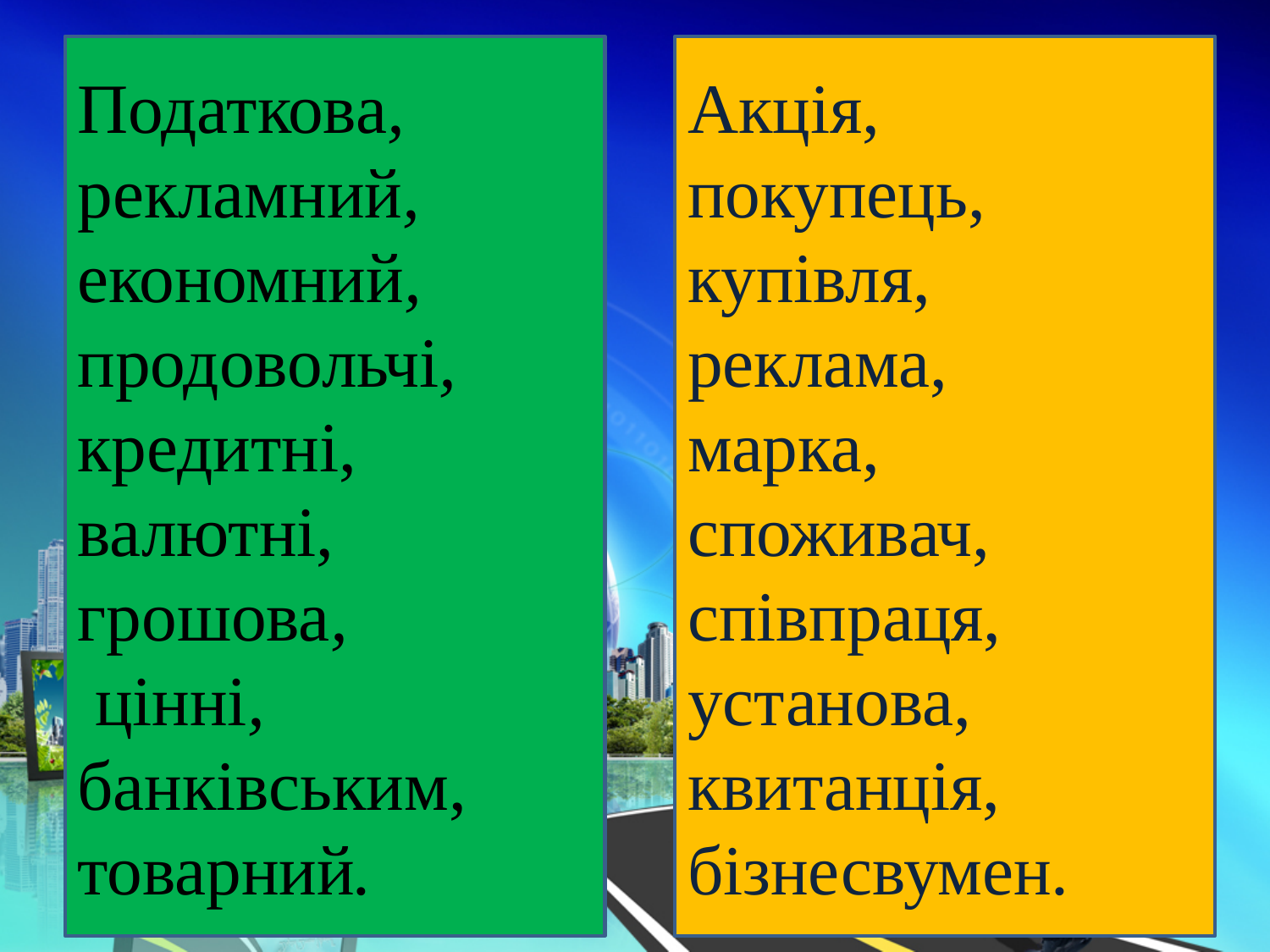

Податкова, рекламний, економний, продовольчі,
кредитні,
валютні,
грошова,
 цінні, банківським, товарний.

Акція,   покупець,  купівля,
реклама,
марка,
споживач, співпраця, установа, квитанція,  бізнесвумен.